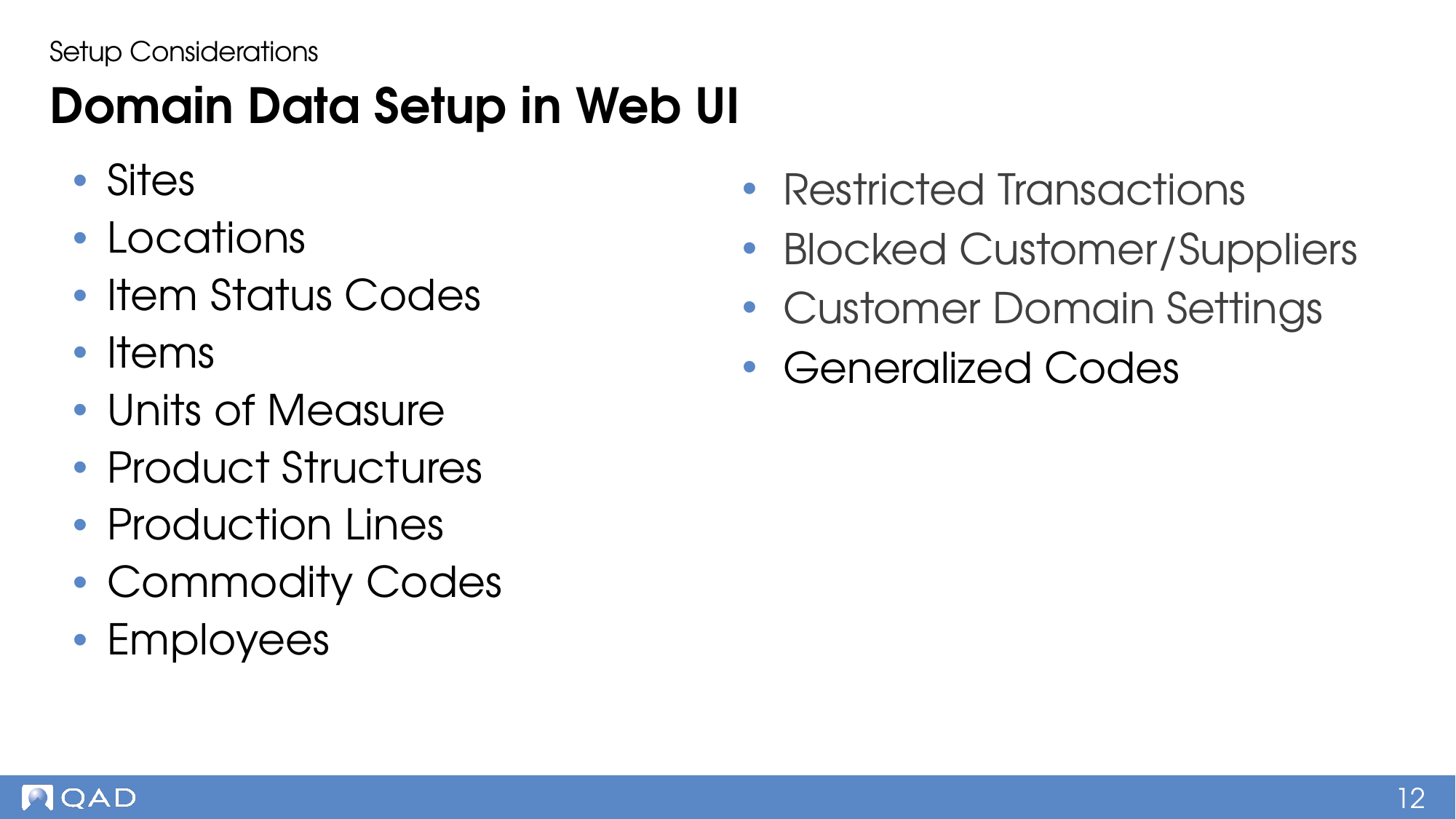

Setup Considerations
# Domain Data Setup in Web UI
Sites
Locations
Item Status Codes
Items
Units of Measure
Product Structures
Production Lines
Commodity Codes
Employees

Restricted Transactions
Blocked Customer/Suppliers
Customer Domain Settings
Generalized Codes

12